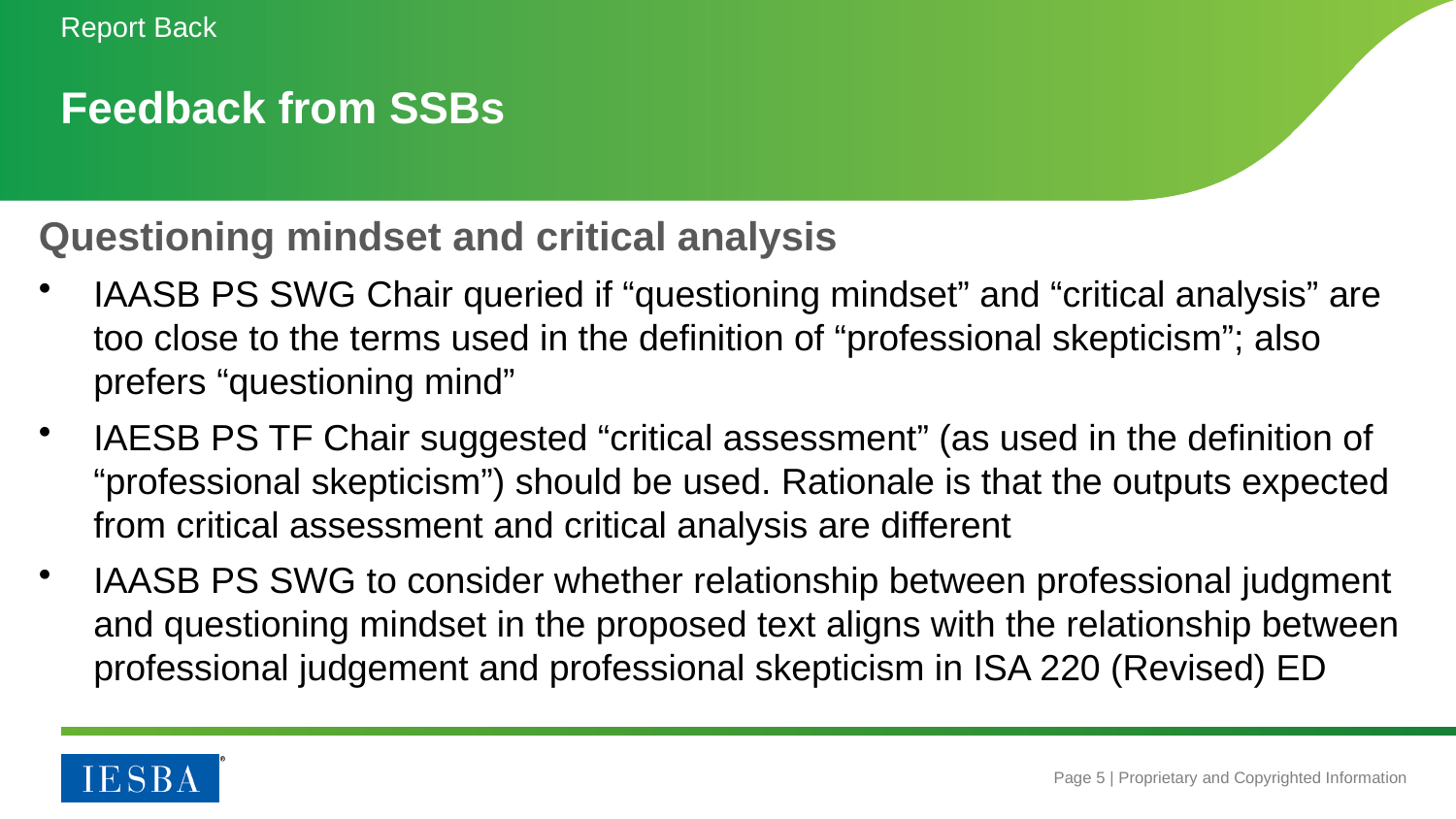

Report Back
# Feedback from SSBs
Questioning mindset and critical analysis
IAASB PS SWG Chair queried if “questioning mindset” and “critical analysis” are too close to the terms used in the definition of “professional skepticism”; also prefers “questioning mind”
IAESB PS TF Chair suggested “critical assessment” (as used in the definition of “professional skepticism”) should be used. Rationale is that the outputs expected from critical assessment and critical analysis are different
IAASB PS SWG to consider whether relationship between professional judgment and questioning mindset in the proposed text aligns with the relationship between professional judgement and professional skepticism in ISA 220 (Revised) ED